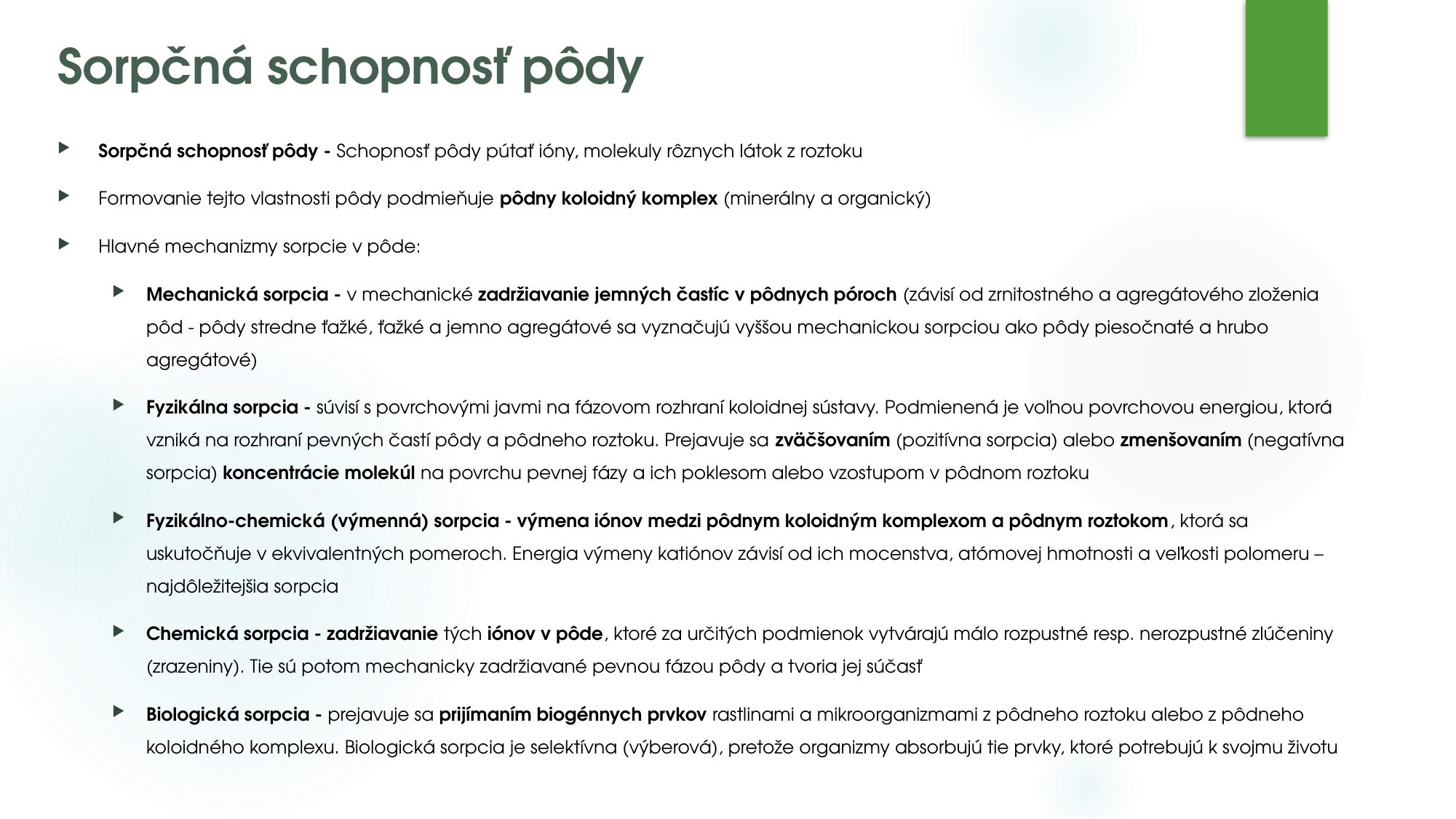

# Sorpčná schopnosť pôdy
Sorpčná schopnosť pôdy - Schopnosť pôdy pútať ióny, molekuly rôznych látok z roztoku
Formovanie tejto vlastnosti pôdy podmieňuje pôdny koloidný komplex (minerálny a organický)
Hlavné mechanizmy sorpcie v pôde:
Mechanická sorpcia - v mechanické zadržiavanie jemných častíc v pôdnych póroch (závisí od zrnitostného a agregátového zloženia pôd - pôdy stredne ťažké, ťažké a jemno agregátové sa vyznačujú vyššou mechanickou sorpciou ako pôdy piesočnaté a hrubo agregátové)
Fyzikálna sorpcia - súvisí s povrchovými javmi na fázovom rozhraní koloidnej sústavy. Podmienená je voľnou povrchovou energiou, ktorá vzniká na rozhraní pevných častí pôdy a pôdneho roztoku. Prejavuje sa zväčšovaním (pozitívna sorpcia) alebo zmenšovaním (negatívna sorpcia) koncentrácie molekúl na povrchu pevnej fázy a ich poklesom alebo vzostupom v pôdnom roztoku
Fyzikálno-chemická (výmenná) sorpcia - výmena iónov medzi pôdnym koloidným komplexom a pôdnym roztokom, ktorá sa uskutočňuje v ekvivalentných pomeroch. Energia výmeny katiónov závisí od ich mocenstva, atómovej hmotnosti a veľkosti polomeru – najdôležitejšia sorpcia
Chemická sorpcia - zadržiavanie tých iónov v pôde, ktoré za určitých podmienok vytvárajú málo rozpustné resp. nerozpustné zlúčeniny (zrazeniny). Tie sú potom mechanicky zadržiavané pevnou fázou pôdy a tvoria jej súčasť
Biologická sorpcia - prejavuje sa prijímaním biogénnych prvkov rastlinami a mikroorganizmami z pôdneho roztoku alebo z pôdneho koloidného komplexu. Biologická sorpcia je selektívna (výberová), pretože organizmy absorbujú tie prvky, ktoré potrebujú k svojmu životu